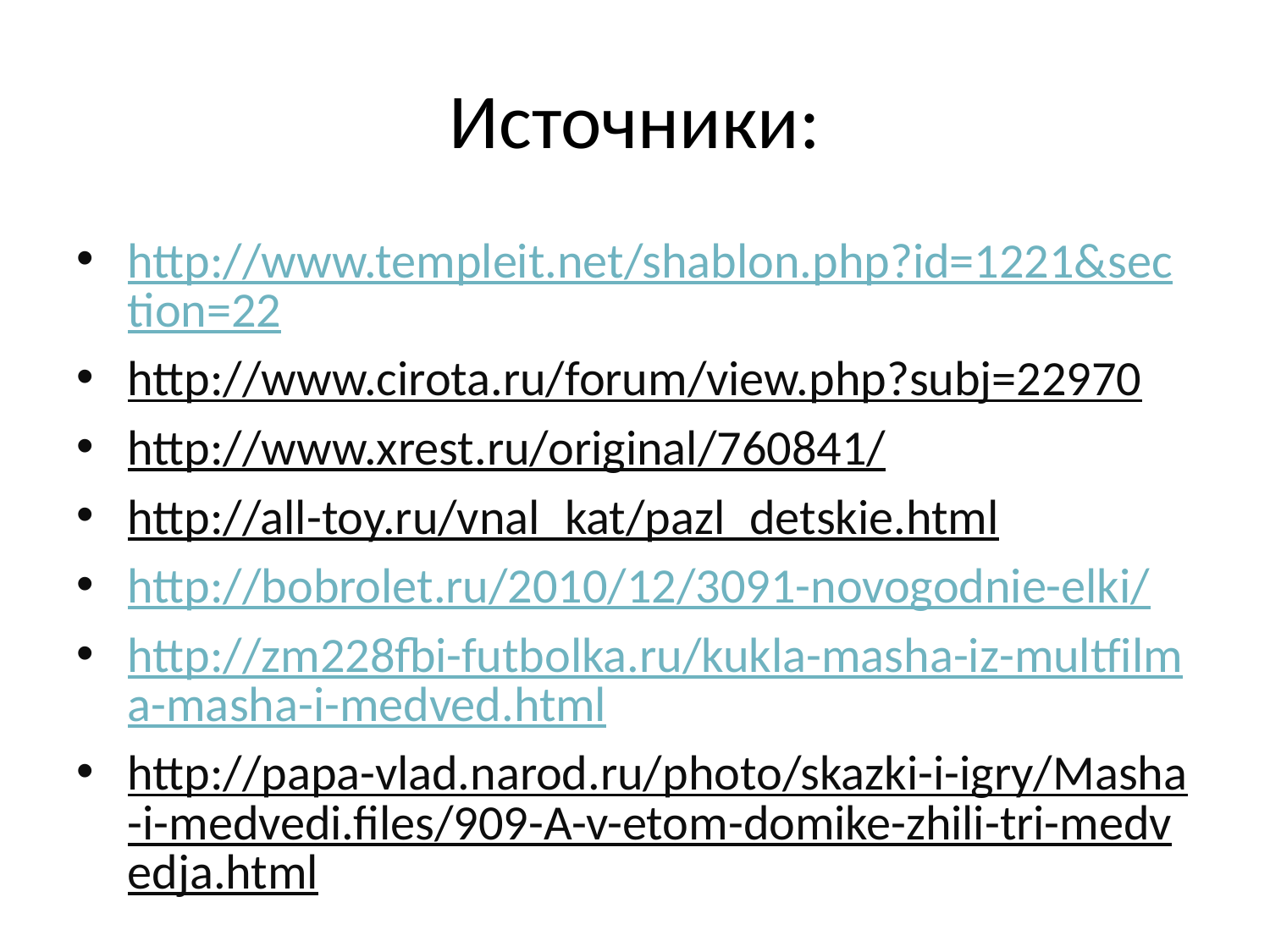

http://www.xrest.ru/original/760841/

# Источники:
http://www.templeit.net/shablon.php?id=1221&section=22
http://www.cirota.ru/forum/view.php?subj=22970
http://www.xrest.ru/original/760841/
http://all-toy.ru/vnal_kat/pazl_detskie.html
http://bobrolet.ru/2010/12/3091-novogodnie-elki/
http://zm228fbi-futbolka.ru/kukla-masha-iz-multfilma-masha-i-medved.html
http://papa-vlad.narod.ru/photo/skazki-i-igry/Masha-i-medvedi.files/909-A-v-etom-domike-zhili-tri-medvedja.html